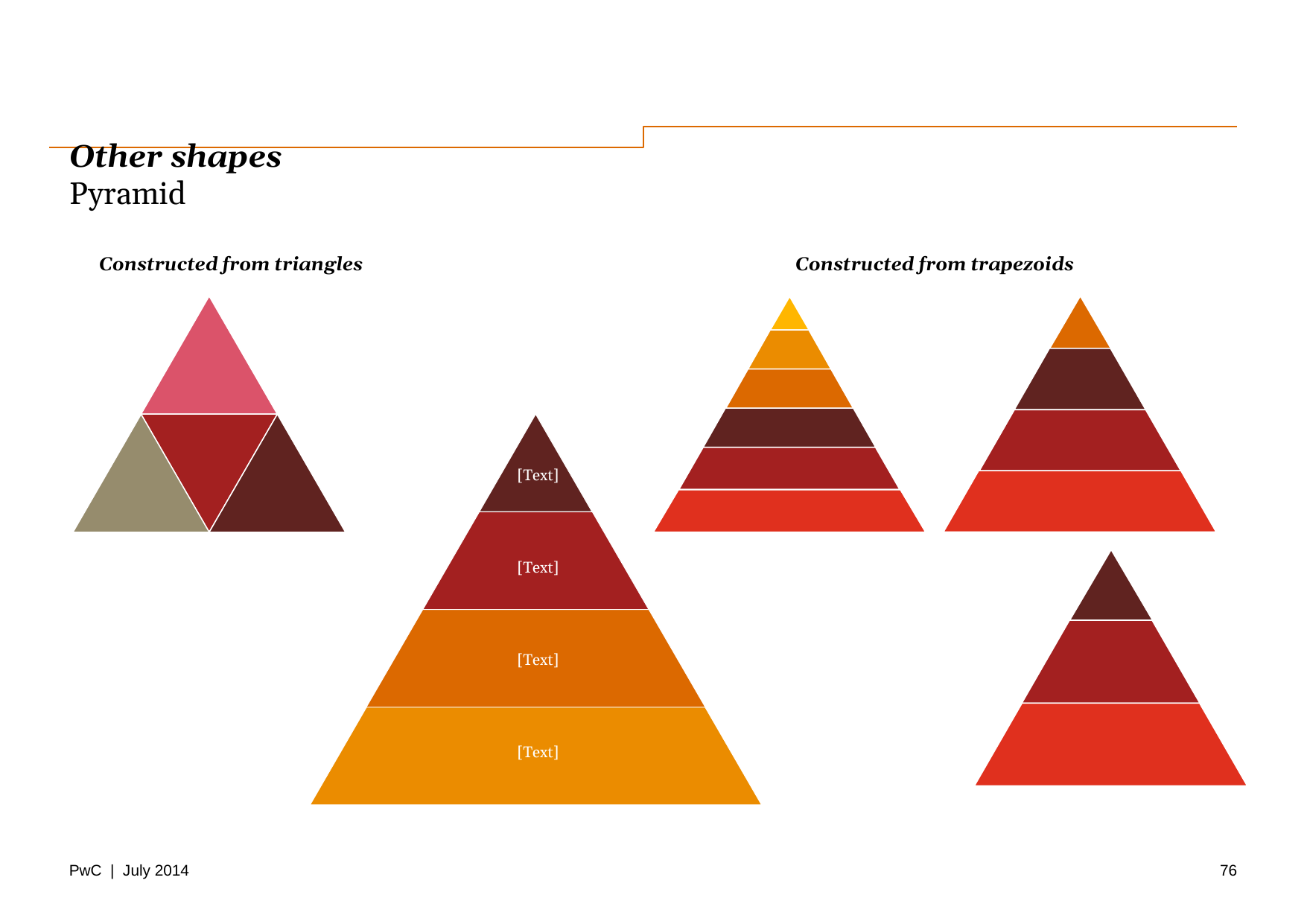

# Other shapes Pyramid
Constructed from triangles
Constructed from trapezoids

[Text]
[Text]
[Text]
[Text]

76